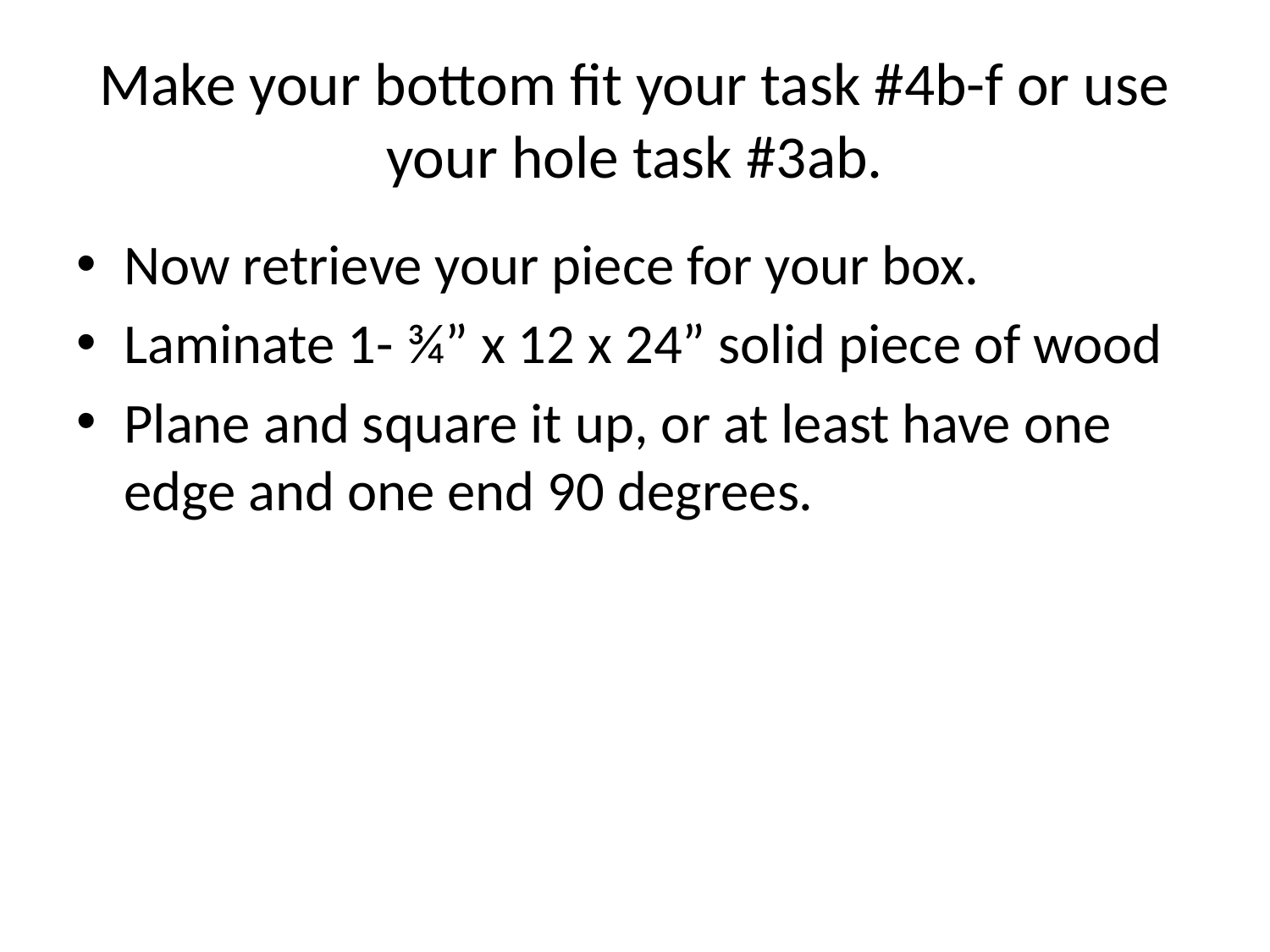

# Make your bottom fit your task #4b-f or use your hole task #3ab.
Now retrieve your piece for your box.
Laminate 1- ¾” x 12 x 24” solid piece of wood
Plane and square it up, or at least have one edge and one end 90 degrees.